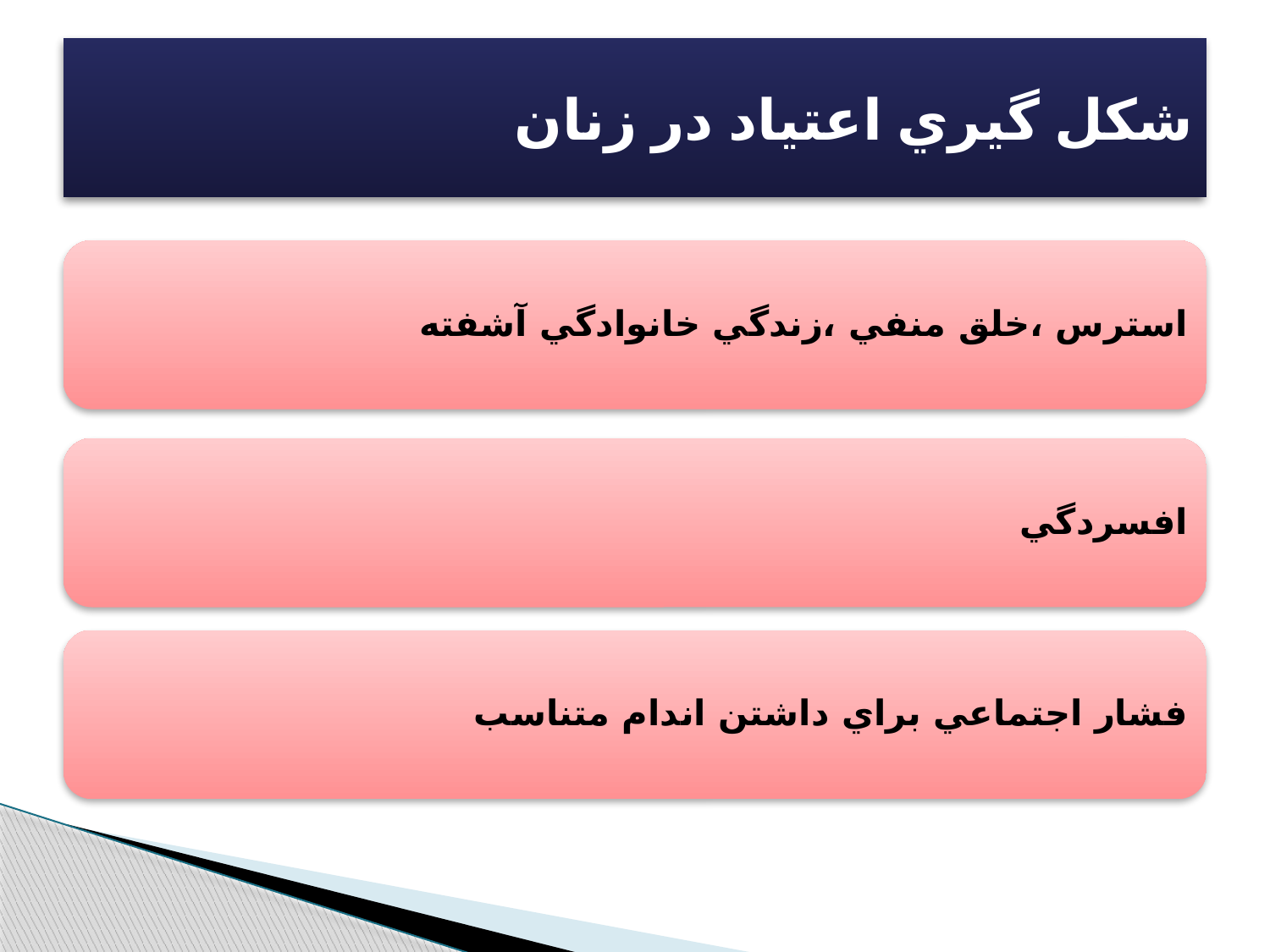

# شكل گيري اعتياد در زنان
استرس ،خلق منفي ،زندگي خانوادگي آشفته
افسردگي
فشار اجتماعي براي داشتن اندام متناسب